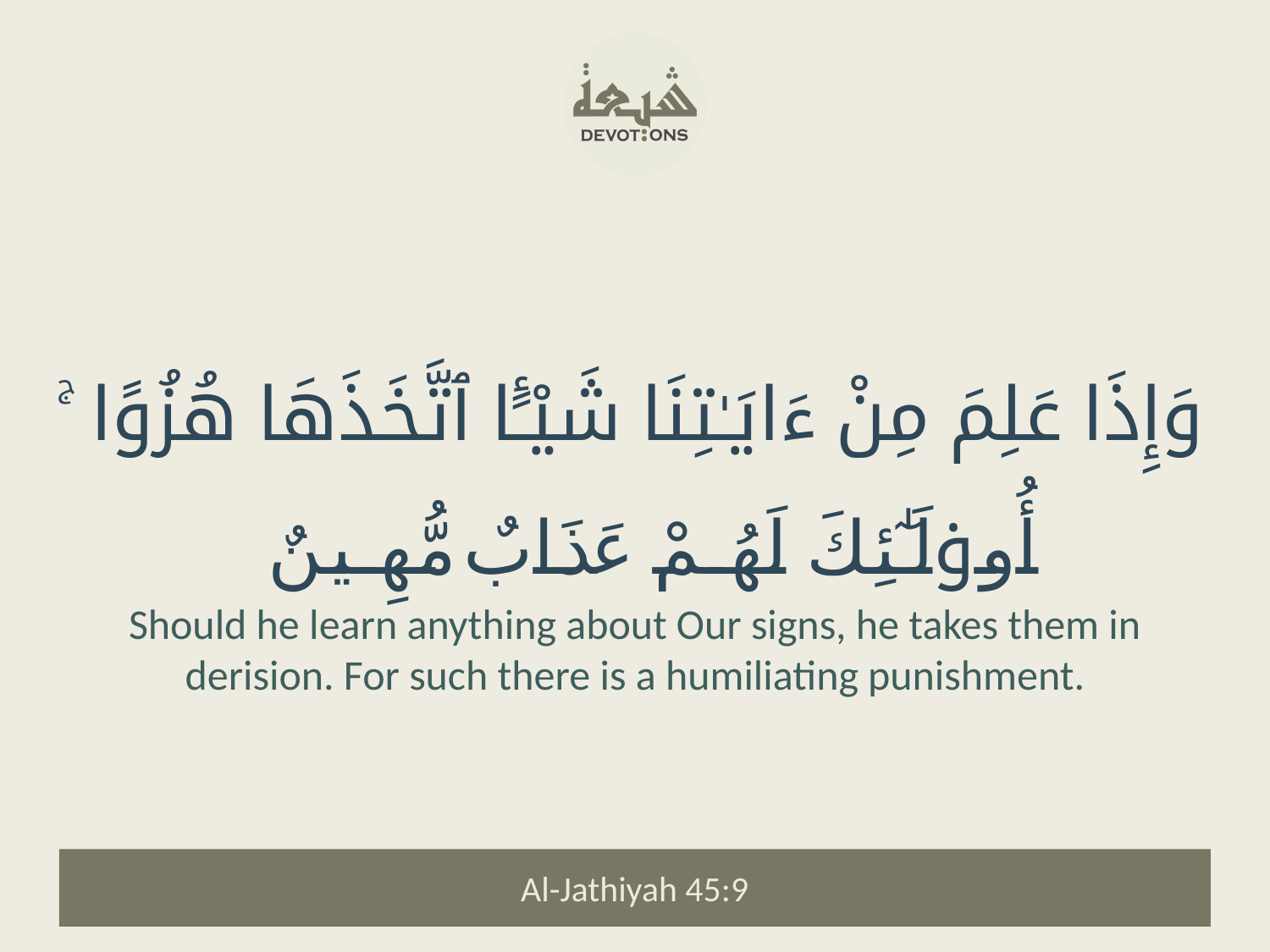

وَإِذَا عَلِمَ مِنْ ءَايَـٰتِنَا شَيْـًٔا ٱتَّخَذَهَا هُزُوًا ۚ أُو۟لَـٰٓئِكَ لَهُمْ عَذَابٌ مُّهِينٌ
Should he learn anything about Our signs, he takes them in derision. For such there is a humiliating punishment.
Al-Jathiyah 45:9